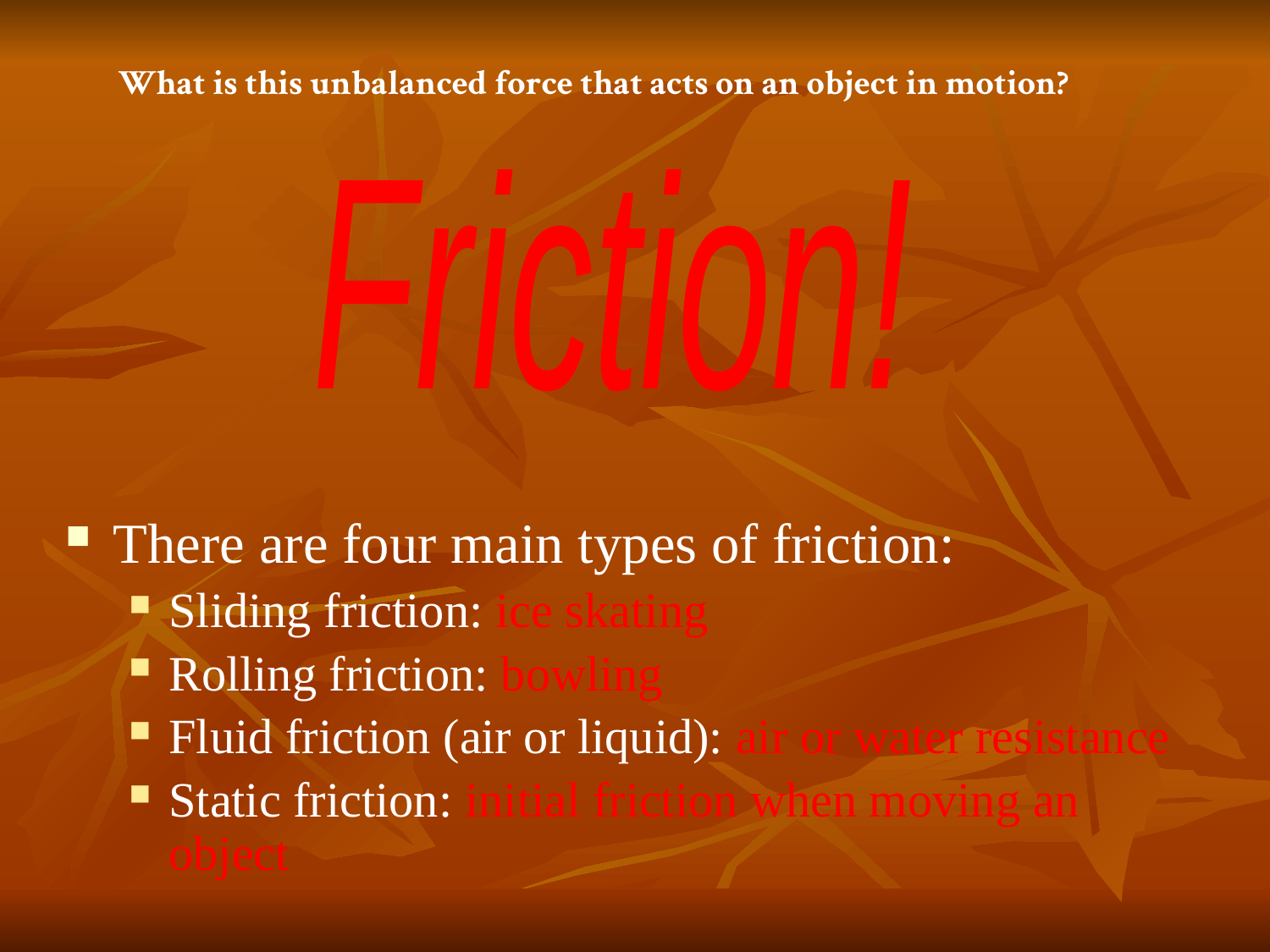

#
What is this unbalanced force that acts on an object in motion?
Friction!
There are four main types of friction:
Sliding friction: ice skating
Rolling friction: bowling
Fluid friction (air or liquid): air or water resistance
Static friction: initial friction when moving an object